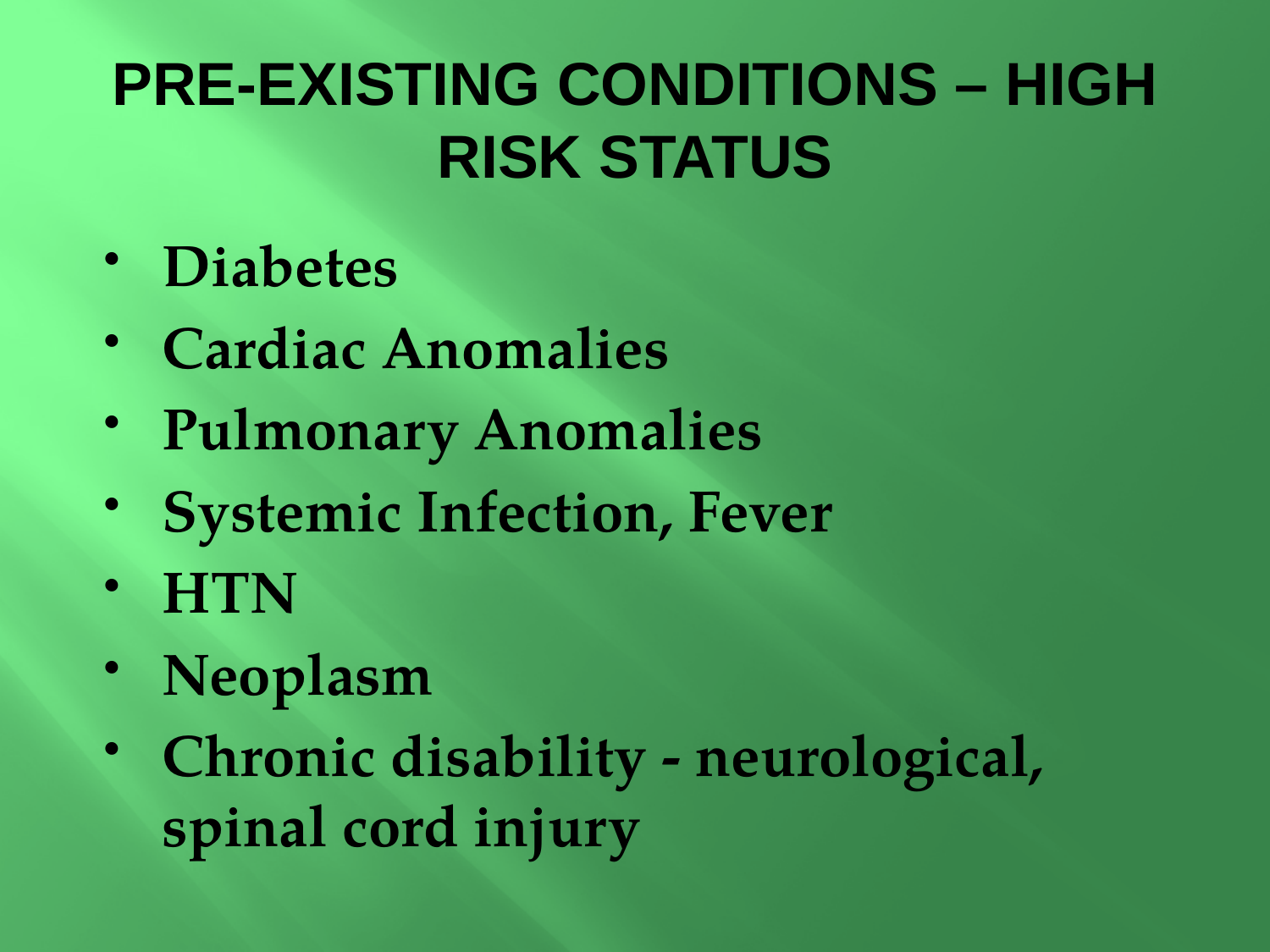

# PRE-EXISTING CONDITIONS – HIGH RISK STATUS
Diabetes
Cardiac Anomalies
Pulmonary Anomalies
Systemic Infection, Fever
HTN
Neoplasm
Chronic disability - neurological, spinal cord injury